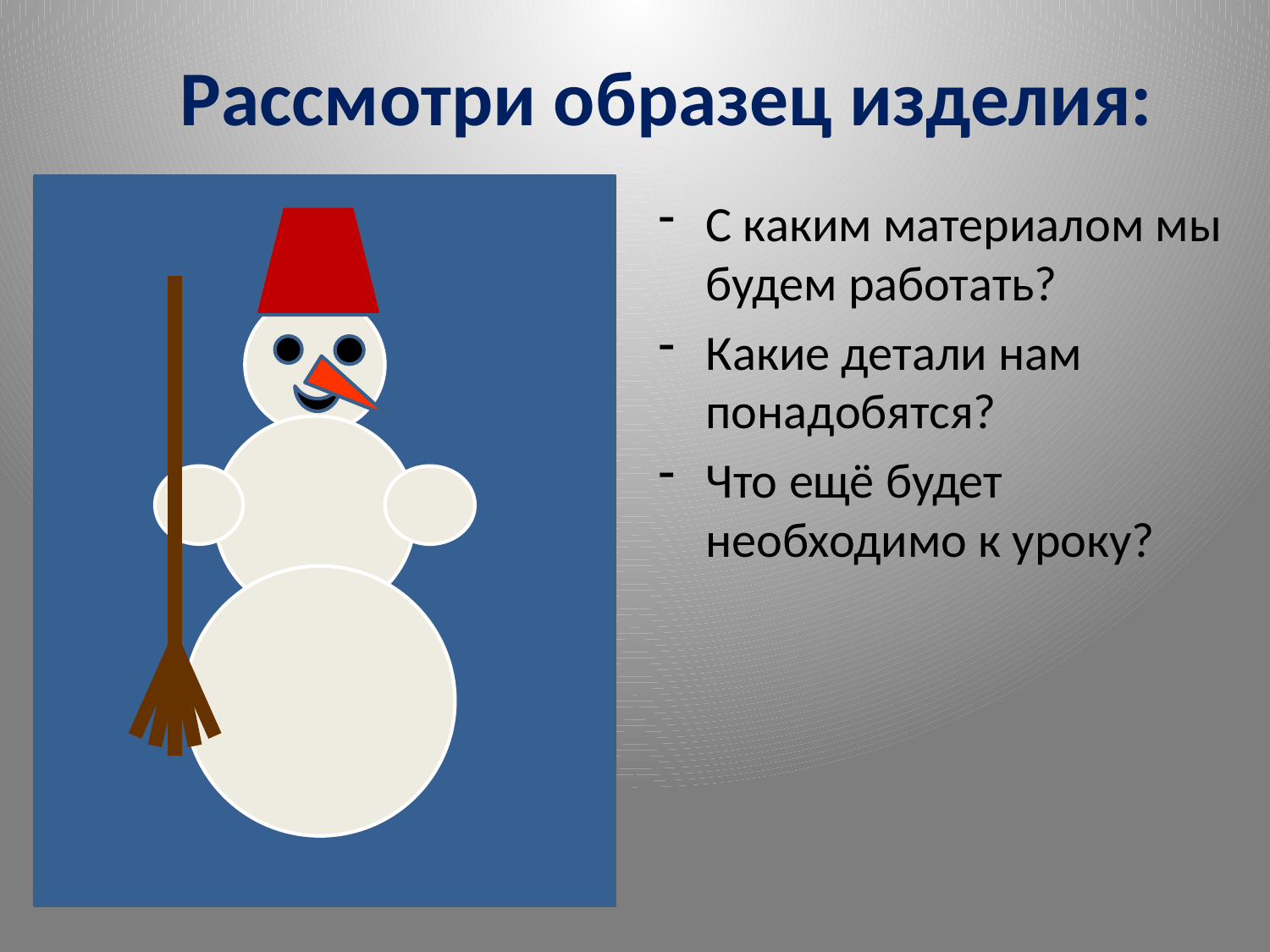

# Рассмотри образец изделия:

С каким материалом мы будем работать?
Какие детали нам понадобятся?
Что ещё будет необходимо к уроку?